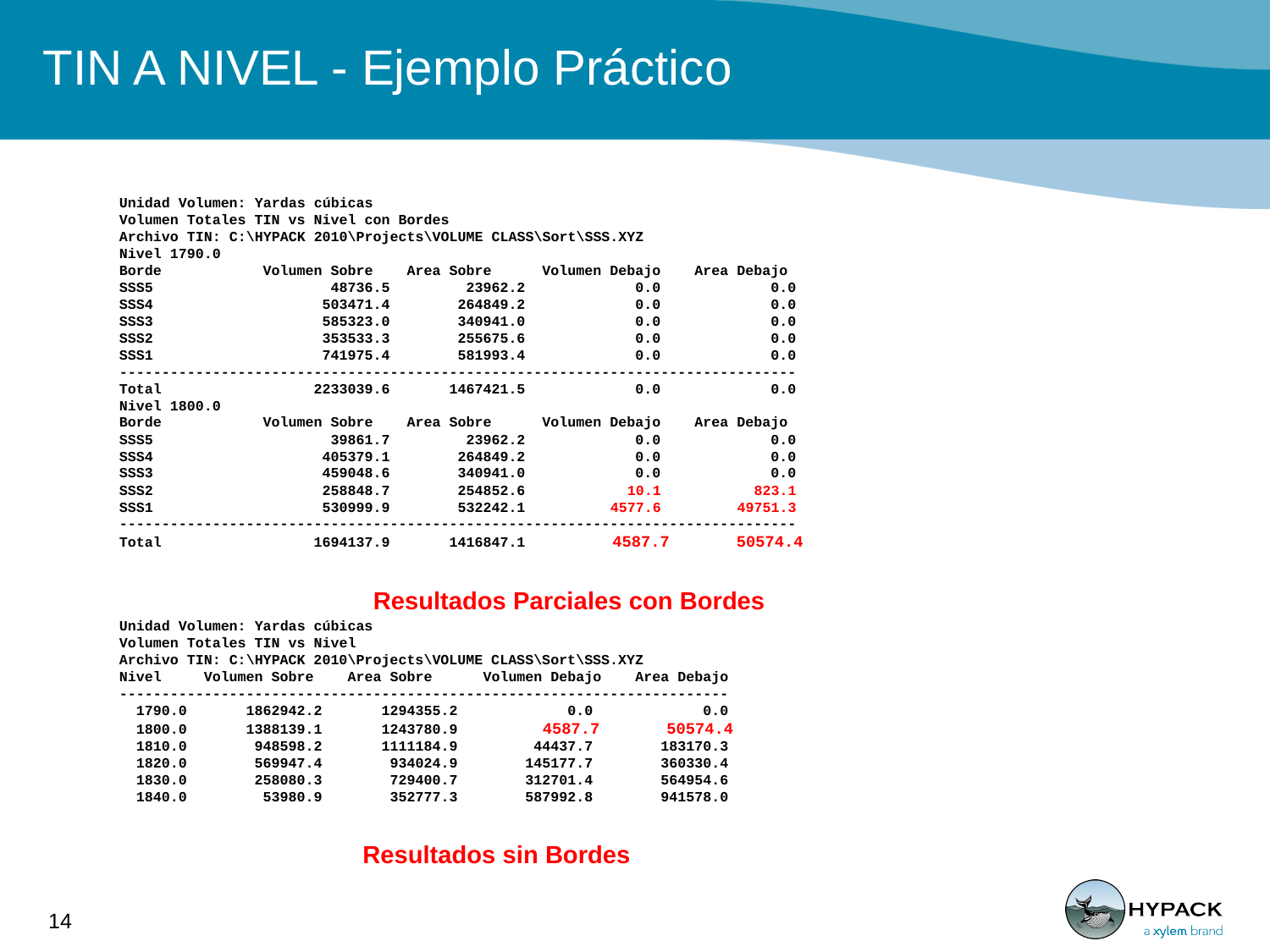

TIN A NIVEL - Ejemplo Práctico
Unidad Volumen: Yardas cúbicas
Volumen Totales TIN vs Nivel con Bordes
Archivo TIN: C:\HYPACK 2010\Projects\VOLUME CLASS\Sort\SSS.XYZ
Nivel 1790.0
Borde            Volumen Sobre    Area Sobre      Volumen Debajo    Area Debajo
SSS5                     48736.5         23962.2             0.0             0.0
SSS4                    503471.4        264849.2             0.0             0.0
SSS3                    585323.0        340941.0             0.0             0.0
SSS2                    353533.3        255675.6             0.0             0.0
SSS1                    741975.4        581993.4             0.0             0.0
--------------------------------------------------------------------------------
Total                  2233039.6       1467421.5             0.0             0.0
Nivel 1800.0
Borde            Volumen Sobre    Area Sobre      Volumen Debajo    Area Debajo
SSS5                     39861.7         23962.2             0.0             0.0
SSS4                    405379.1        264849.2             0.0             0.0
SSS3                    459048.6        340941.0             0.0             0.0
SSS2                    258848.7        254852.6            10.1           823.1
SSS1                    530999.9        532242.1          4577.6         49751.3
--------------------------------------------------------------------------------
Total                  1694137.9       1416847.1          4587.7       50574.4
Resultados Parciales con Bordes
Unidad Volumen: Yardas cúbicas
Volumen Totales TIN vs Nivel
Archivo TIN: C:\HYPACK 2010\Projects\VOLUME CLASS\Sort\SSS.XYZ
Nivel     Volumen Sobre    Area Sobre      Volumen Debajo    Area Debajo
------------------------------------------------------------------------
  1790.0       1862942.2       1294355.2             0.0             0.0
  1800.0       1388139.1       1243780.9          4587.7       50574.4
  1810.0        948598.2       1111184.9         44437.7        183170.3
  1820.0        569947.4        934024.9        145177.7        360330.4
  1830.0        258080.3        729400.7        312701.4        564954.6
  1840.0         53980.9        352777.3        587992.8        941578.0
Resultados sin Bordes
14